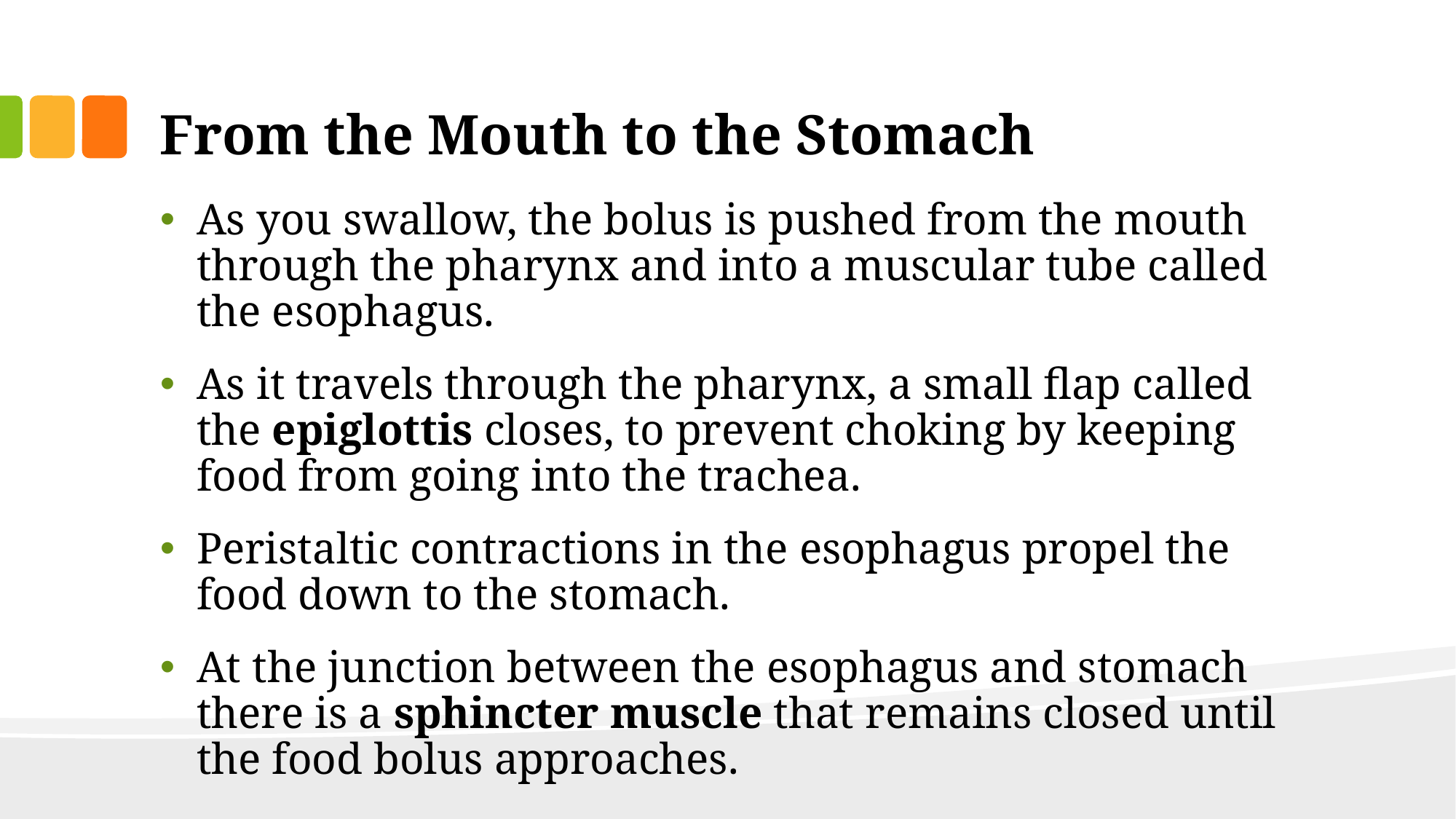

# From the Mouth to the Stomach
As you swallow, the bolus is pushed from the mouth through the pharynx and into a muscular tube called the esophagus.
As it travels through the pharynx, a small flap called the epiglottis closes, to prevent choking by keeping food from going into the trachea.
Peristaltic contractions in the esophagus propel the food down to the stomach.
At the junction between the esophagus and stomach there is a sphincter muscle that remains closed until the food bolus approaches.